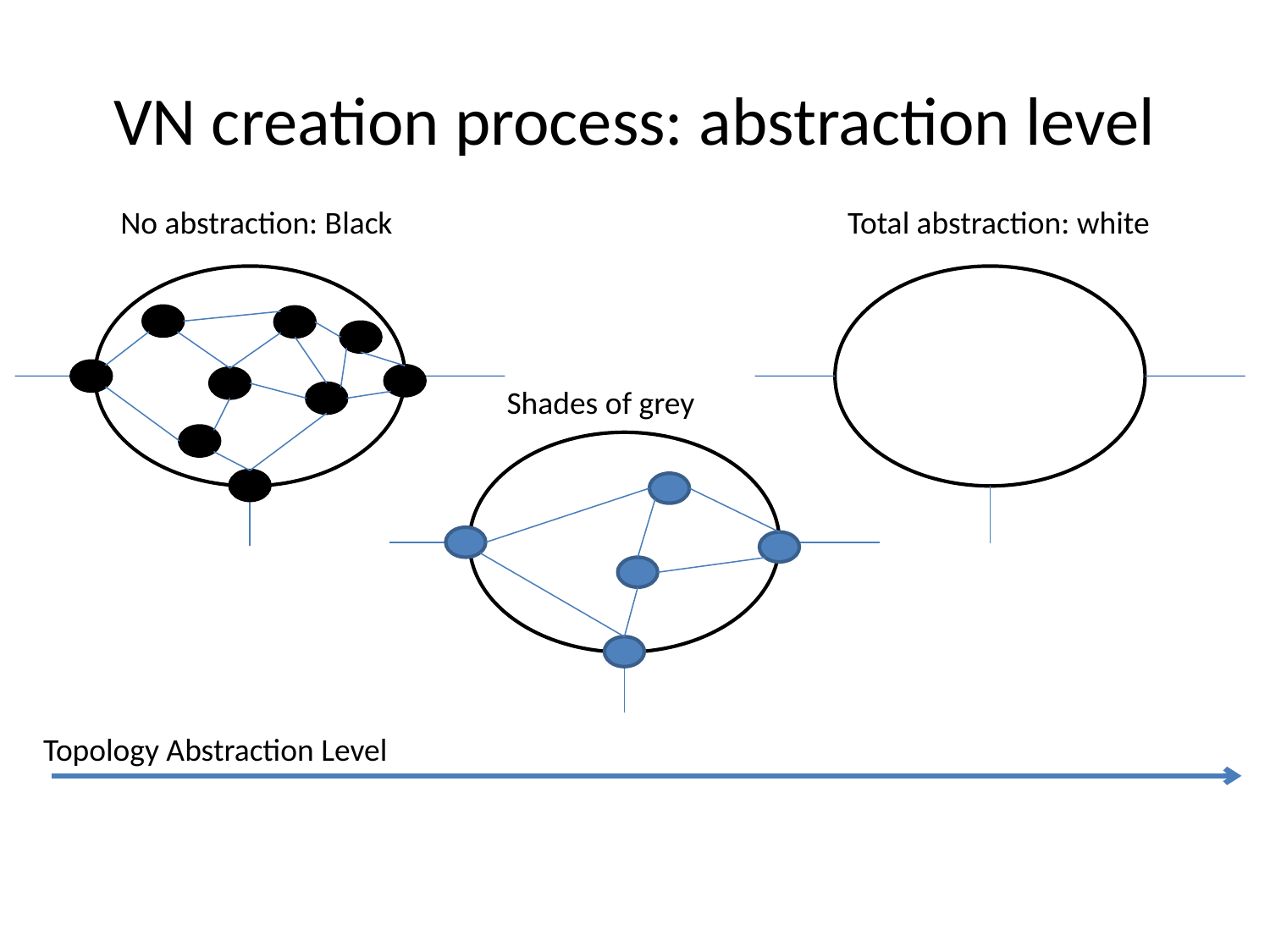

# VN creation process: abstraction level
No abstraction: Black
Total abstraction: white

Shades of grey

Topology Abstraction Level